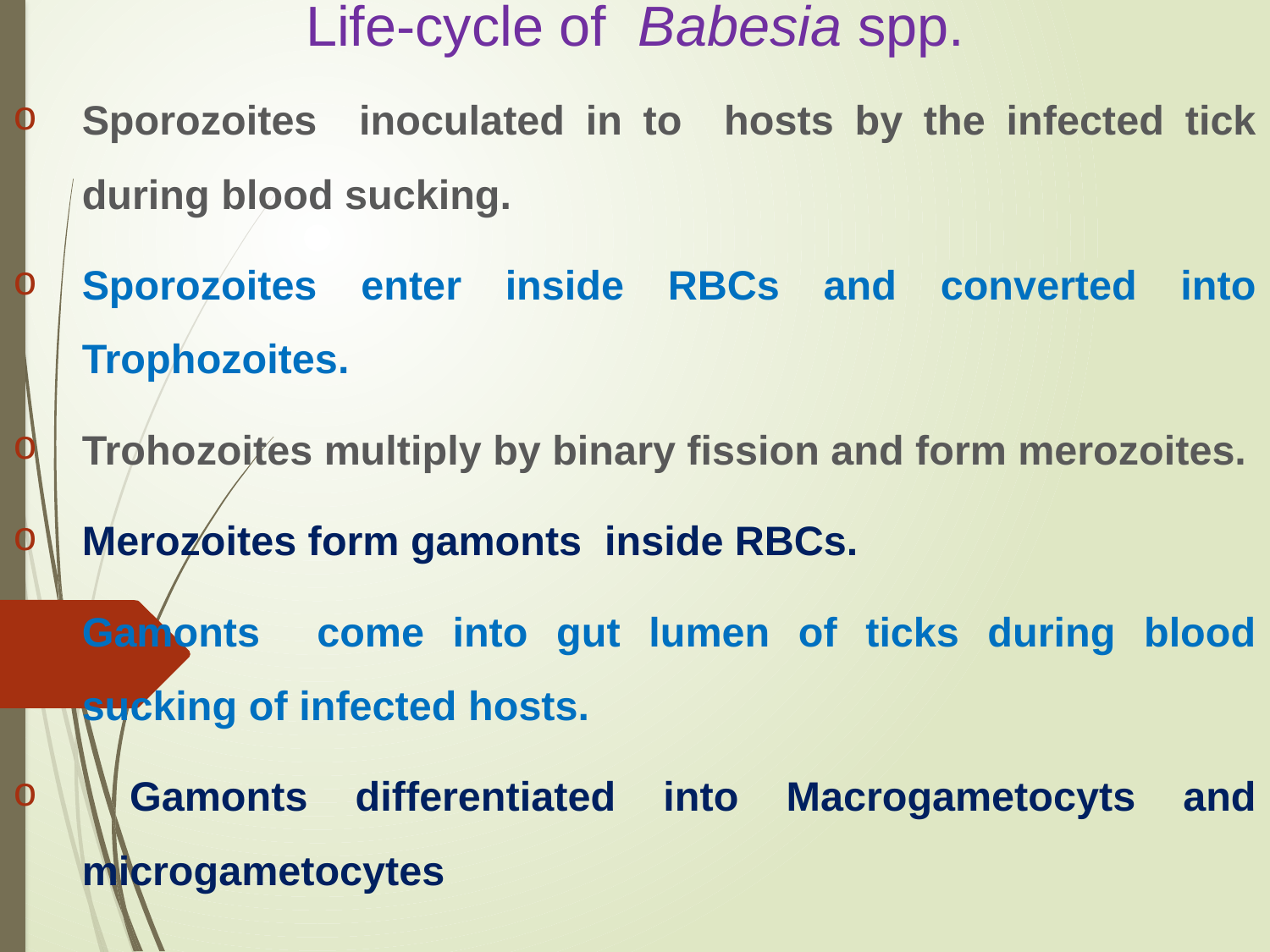

# Life-cycle of  Babesia spp.
Sporozoites  inoculated in to  hosts by the infected tick during blood sucking.
Sporozoites enter inside RBCs and converted into Trophozoites.
Trohozoites multiply by binary fission and form merozoites.
Merozoites form gamonts  inside RBCs.
Gamonts  come into gut lumen of ticks during blood sucking of infected hosts.
 Gamonts differentiated into Macrogametocyts and microgametocytes